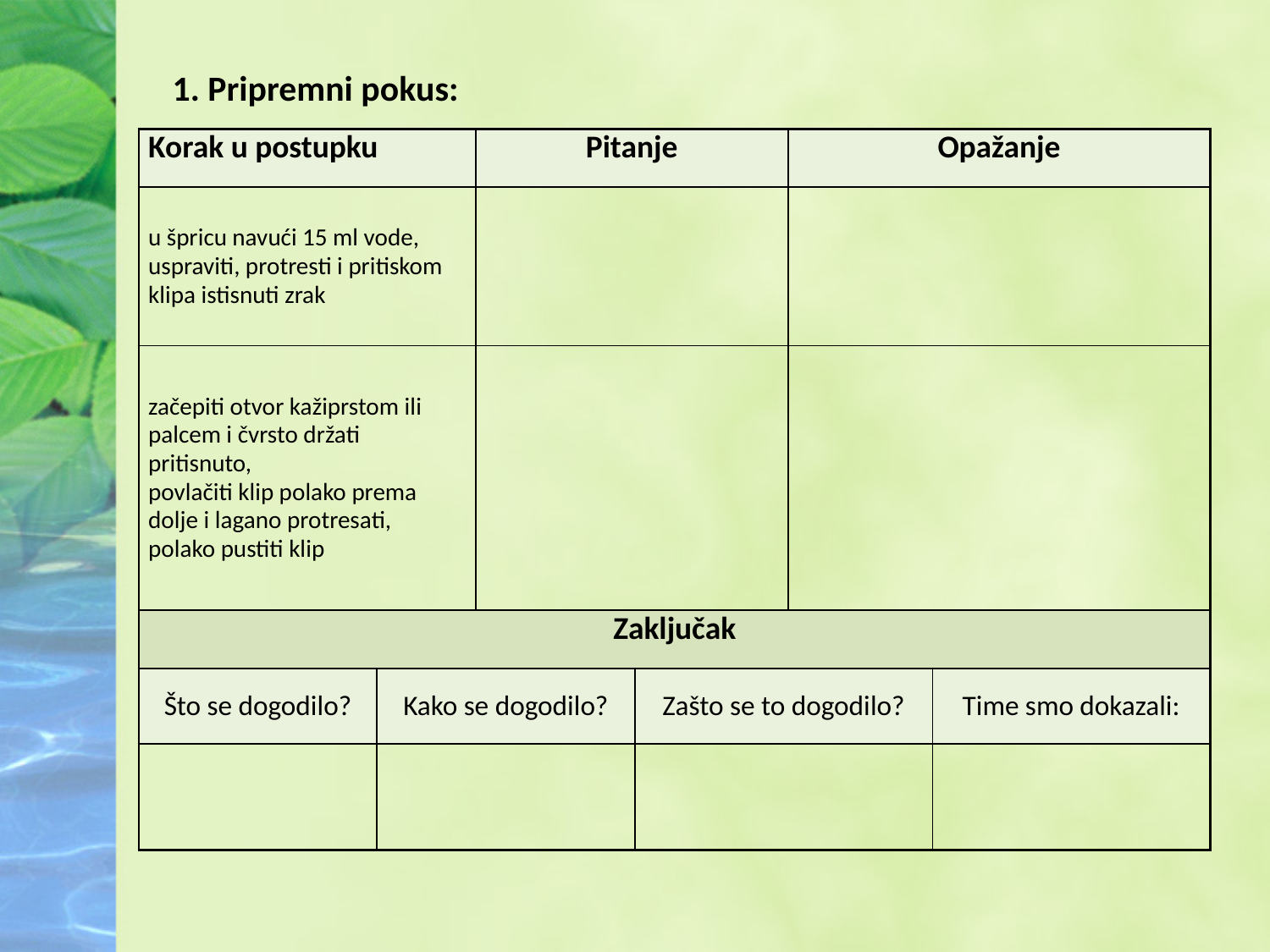

1. Pripremni pokus:
| Korak u postupku |  | Pitanje |  | Opažanje |  |
| --- | --- | --- | --- | --- | --- |
| u špricu navući 15 ml vode, uspraviti, protresti i pritiskom klipa istisnuti zrak |  |  |  |  |  |
| začepiti otvor kažiprstom ili palcem i čvrsto držati pritisnuto, povlačiti klip polako prema dolje i lagano protresati, polako pustiti klip |  |  |  |  |  |
| Zaključak |  |  |  |  |  |
| Što se dogodilo? | Kako se dogodilo? |  | Zašto se to dogodilo? |  | Time smo dokazali: |
|  |  |  |  |  |  |